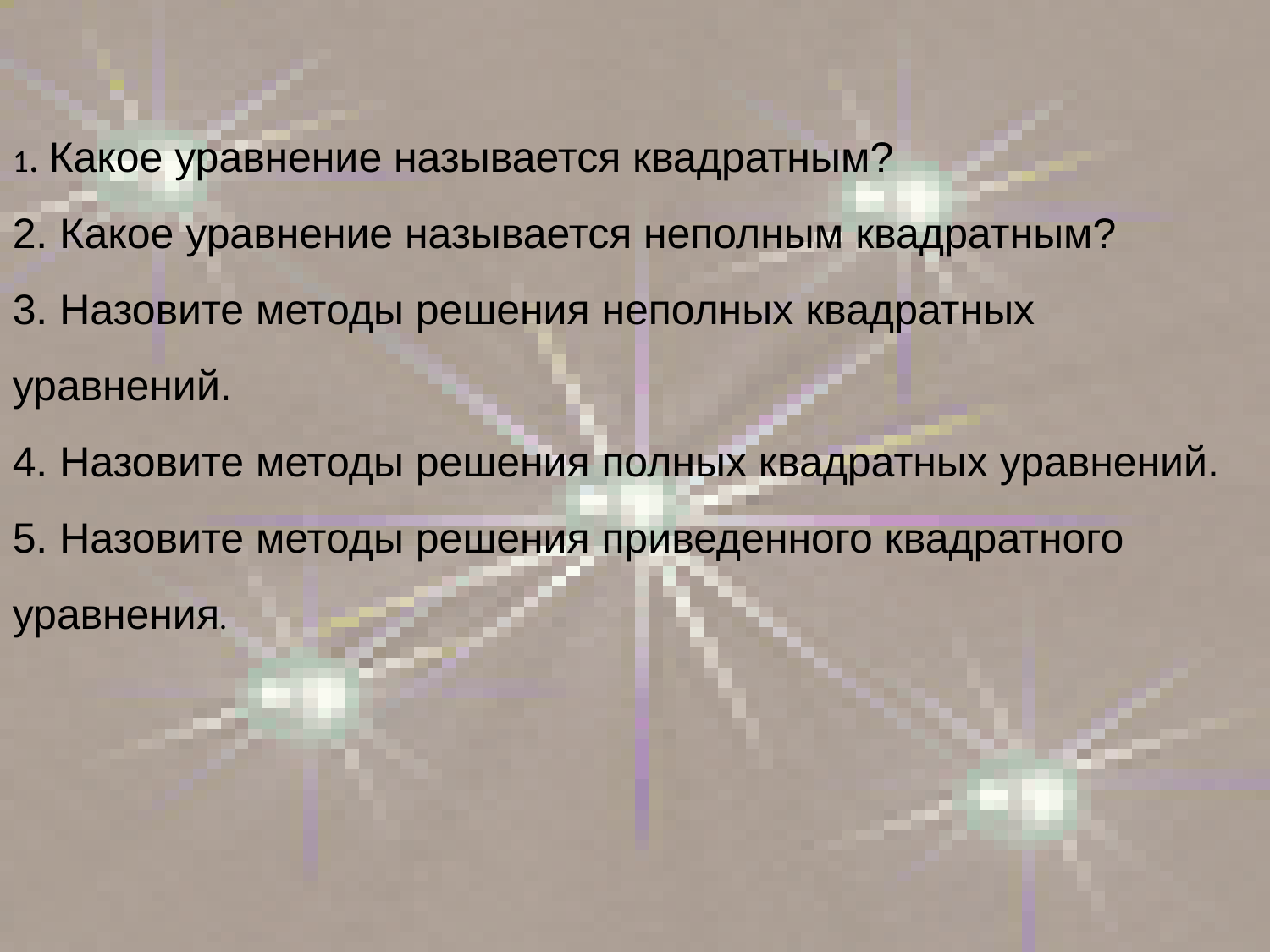

1. Какое уравнение называется квадратным?
2. Какое уравнение называется неполным квадратным?
3. Назовите методы решения неполных квадратных  уравнений.
4. Назовите методы решения полных квадратных уравнений.
5. Назовите методы решения приведенного квадратного уравнения.